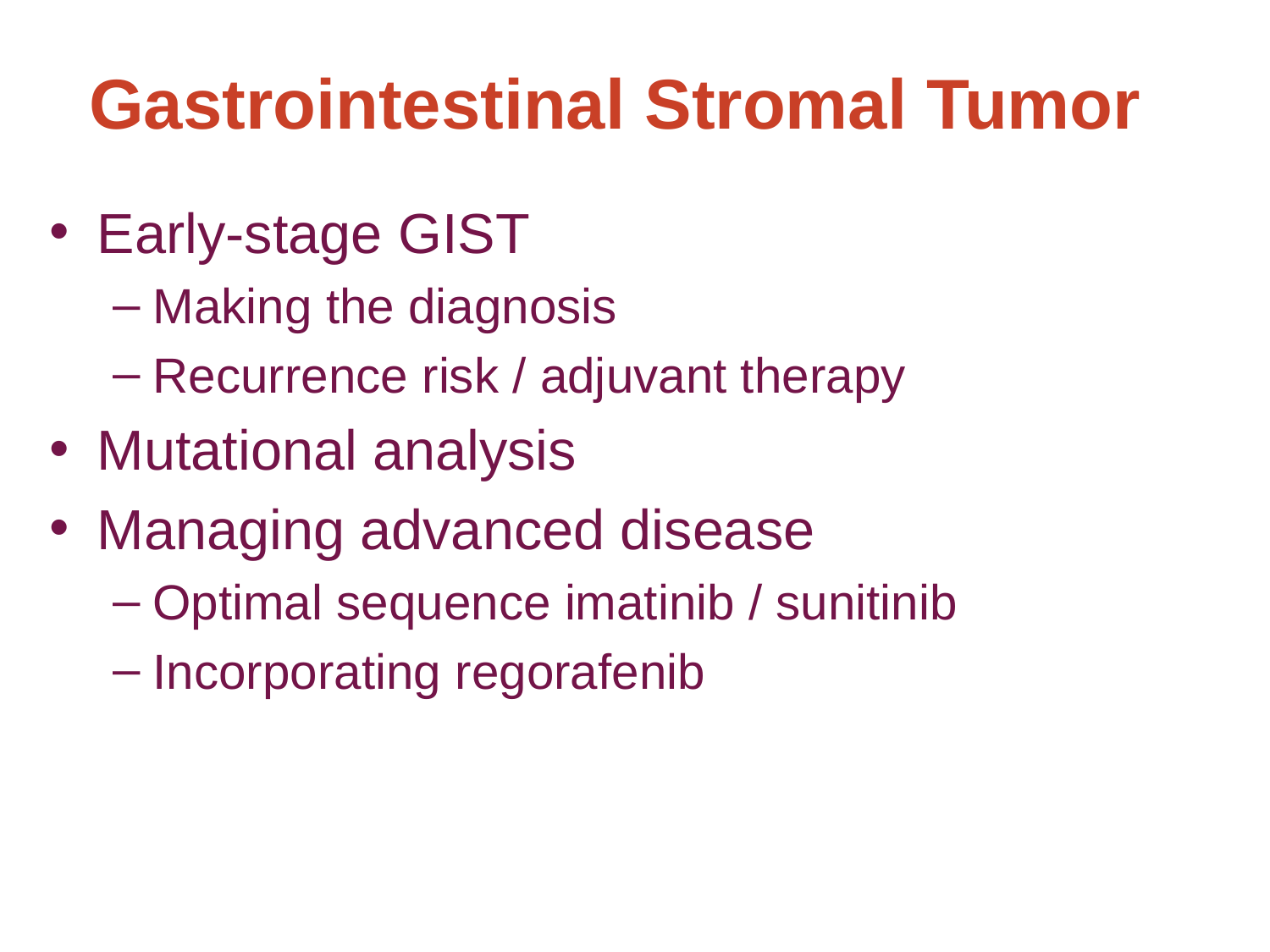

# Gastrointestinal Stromal Tumor
Early-stage GIST
Making the diagnosis
Recurrence risk / adjuvant therapy
Mutational analysis
Managing advanced disease
Optimal sequence imatinib / sunitinib
Incorporating regorafenib